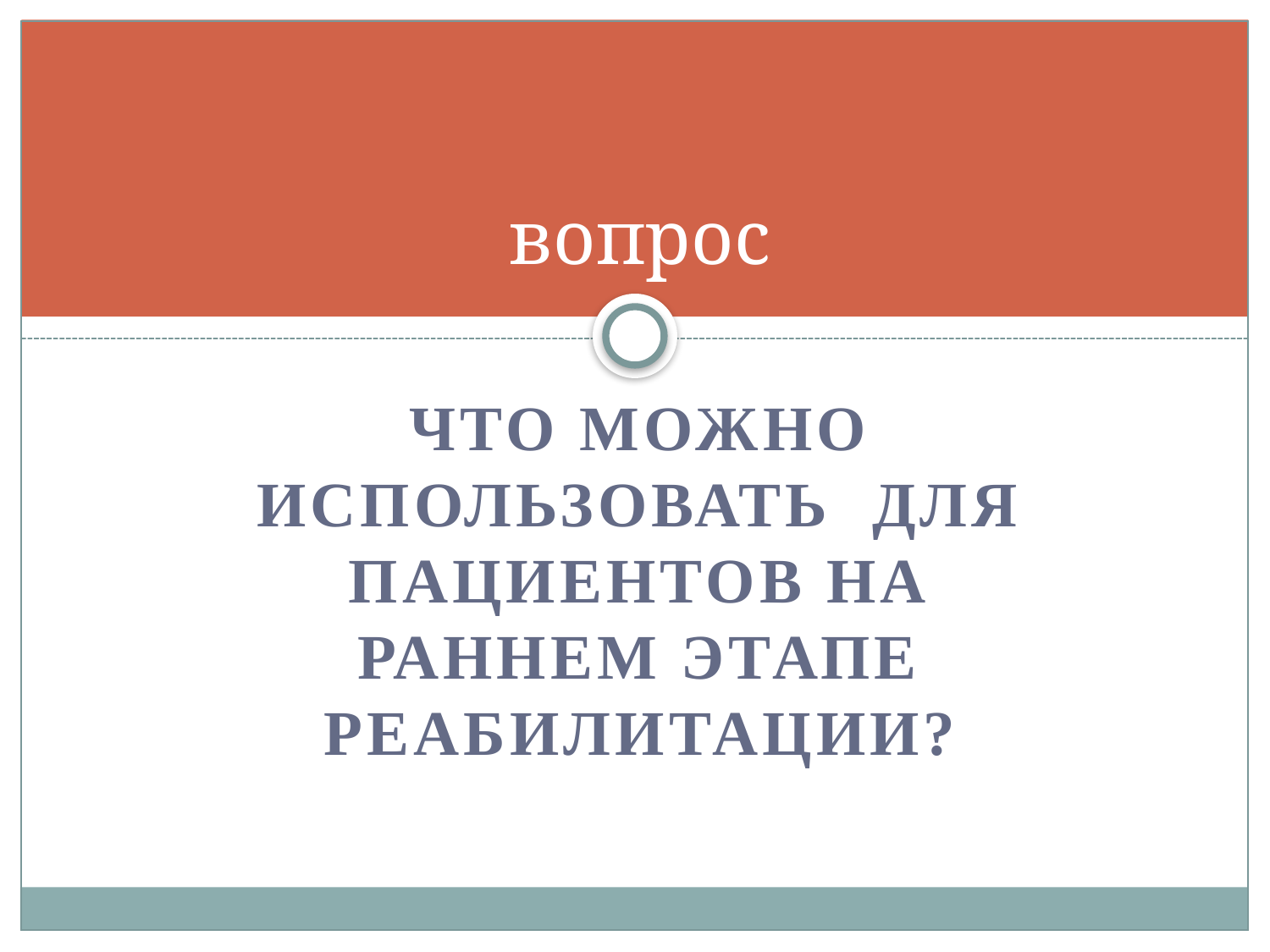

# вопрос
Что можно использовать  для пациентов на раннем этапе реабилитации?